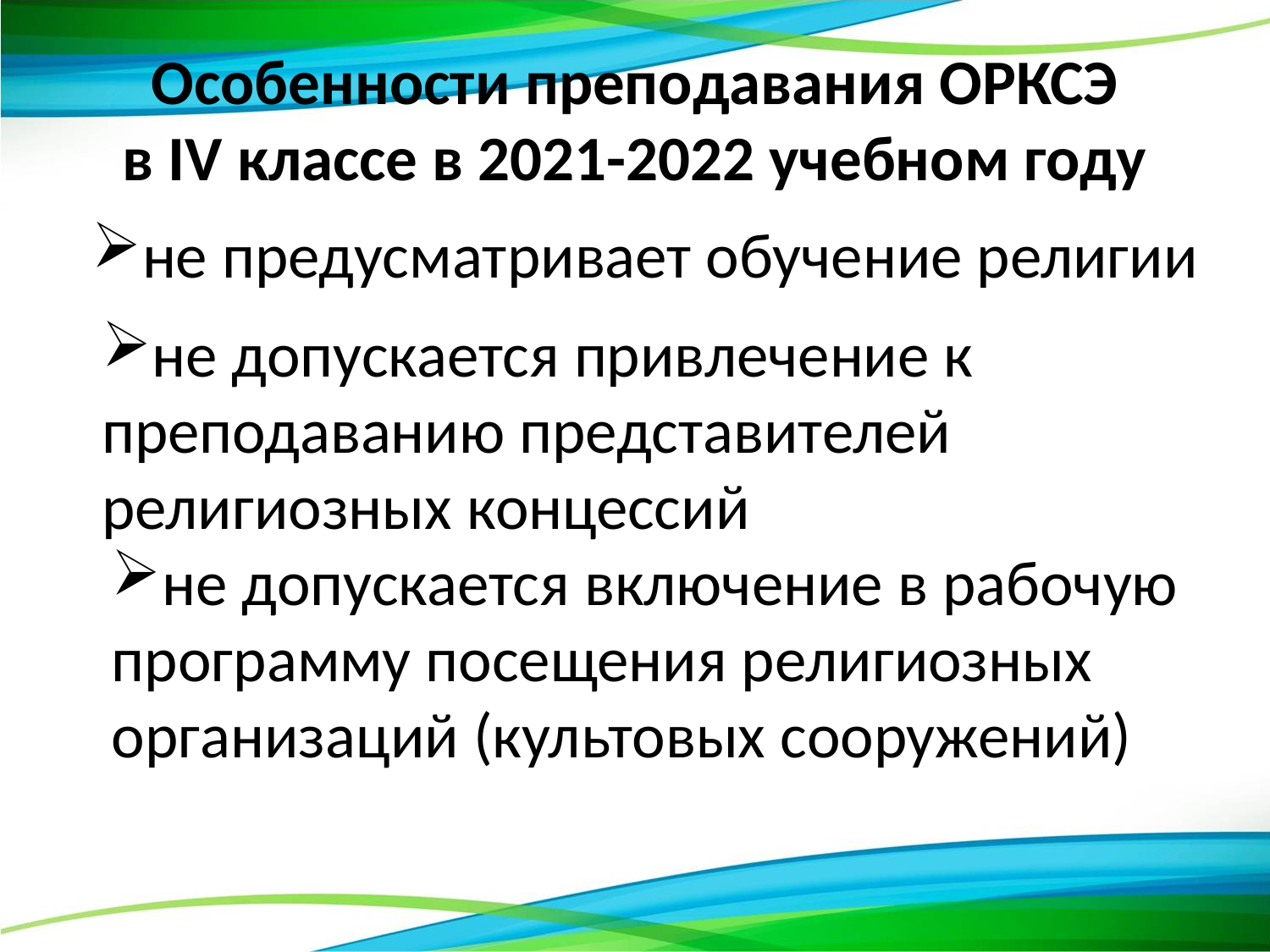

# Особенности преподавания ОРКСЭ в IV классе в 2021-2022 учебном году
не предусматривает обучение религии
не допускается привлечение к преподаванию представителей религиозных концессий
не допускается включение в рабочую программу посещения религиозных организаций (культовых сооружений)